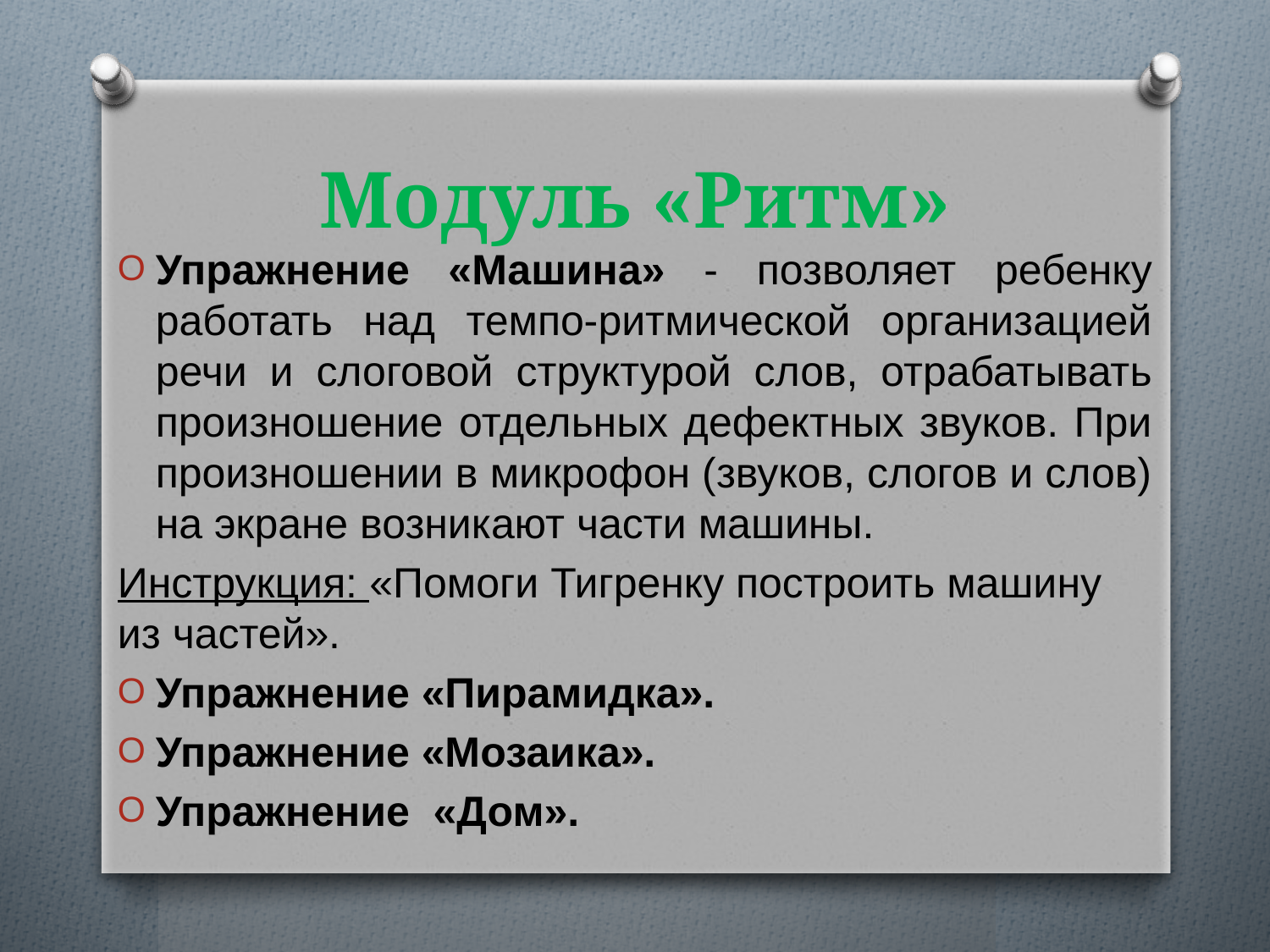

# Модуль «Ритм»
Упражнение «Машина» - позволяет ребенку работать над темпо-ритмической организацией речи и слоговой структурой слов, отрабатывать произношение отдельных дефектных звуков. При произношении в микрофон (звуков, слогов и слов) на экране возникают части машины.
Инструкция: «Помоги Тигренку построить машину из частей».
Упражнение «Пирамидка».
Упражнение «Мозаика».
Упражнение  «Дом».